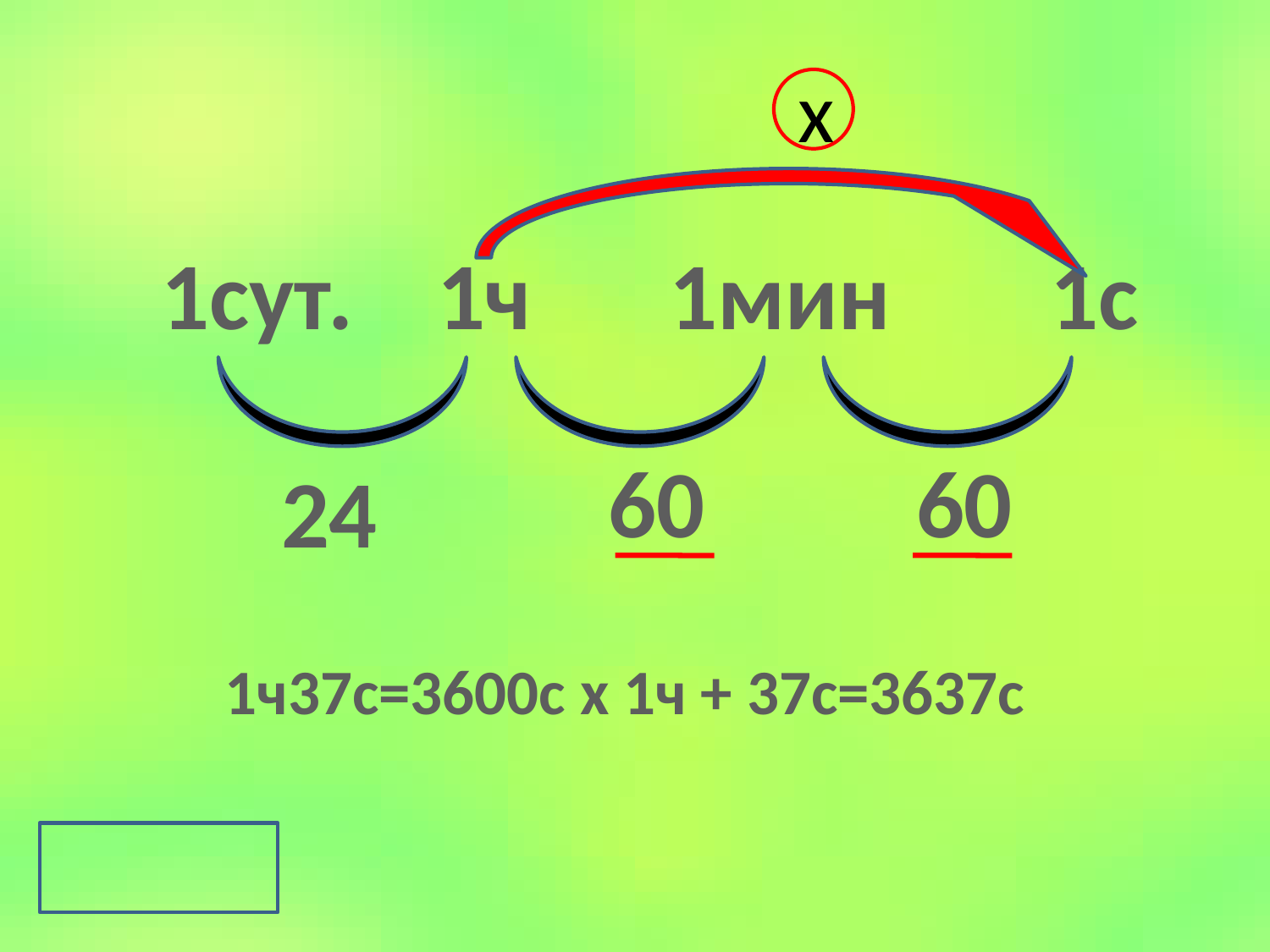

х

1сут.	 1ч		1мин		1с

60
60
24
1ч37с=3600с х 1ч + 37с=3637с